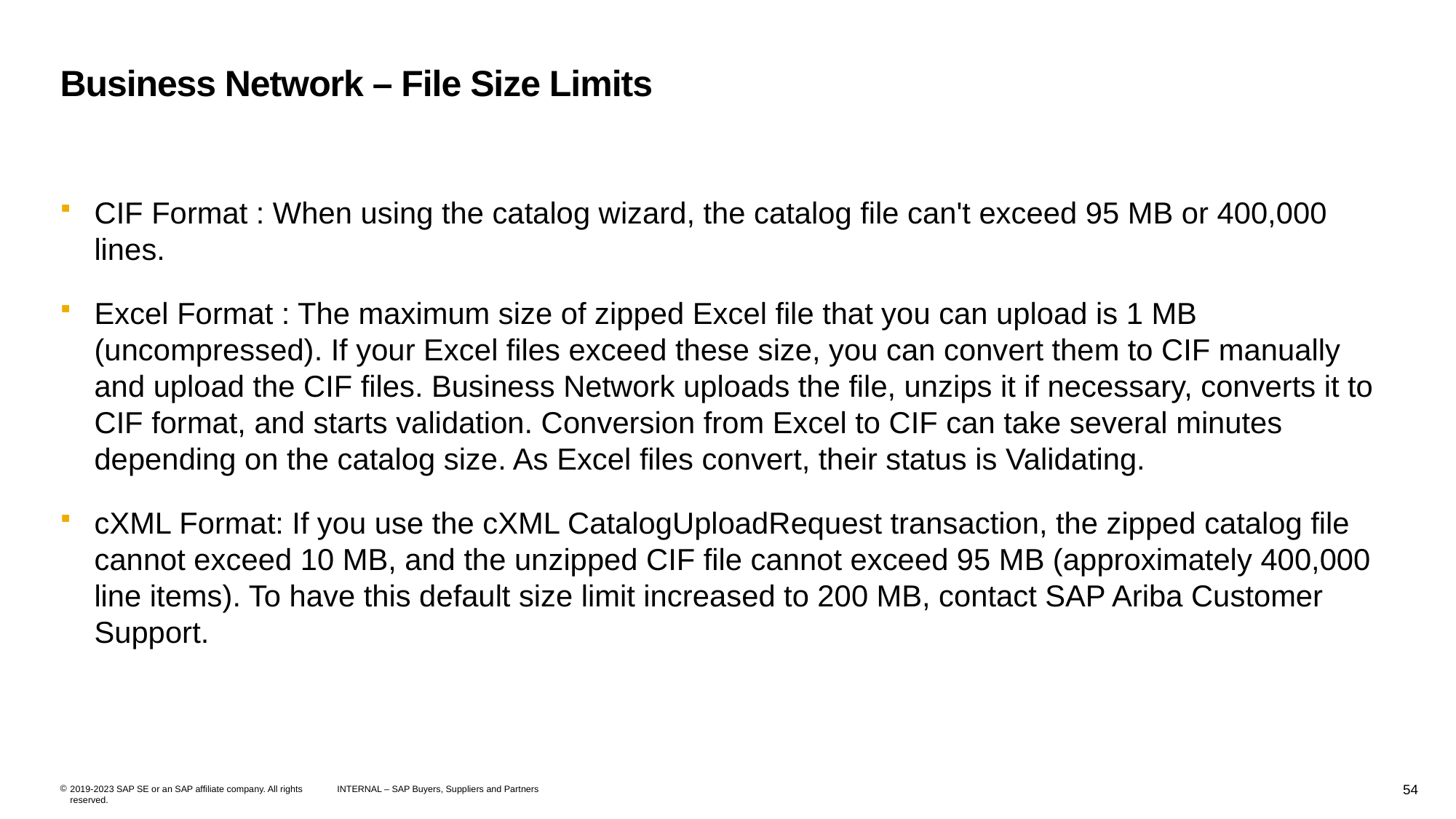

# Business Network – File Size Limits
CIF Format : When using the catalog wizard, the catalog file can't exceed 95 MB or 400,000 lines.
Excel Format : The maximum size of zipped Excel file that you can upload is 1 MB (uncompressed). If your Excel files exceed these size, you can convert them to CIF manually and upload the CIF files. Business Network uploads the file, unzips it if necessary, converts it to CIF format, and starts validation. Conversion from Excel to CIF can take several minutes depending on the catalog size. As Excel files convert, their status is Validating.
cXML Format: If you use the cXML CatalogUploadRequest transaction, the zipped catalog file cannot exceed 10 MB, and the unzipped CIF file cannot exceed 95 MB (approximately 400,000 line items). To have this default size limit increased to 200 MB, contact SAP Ariba Customer Support.